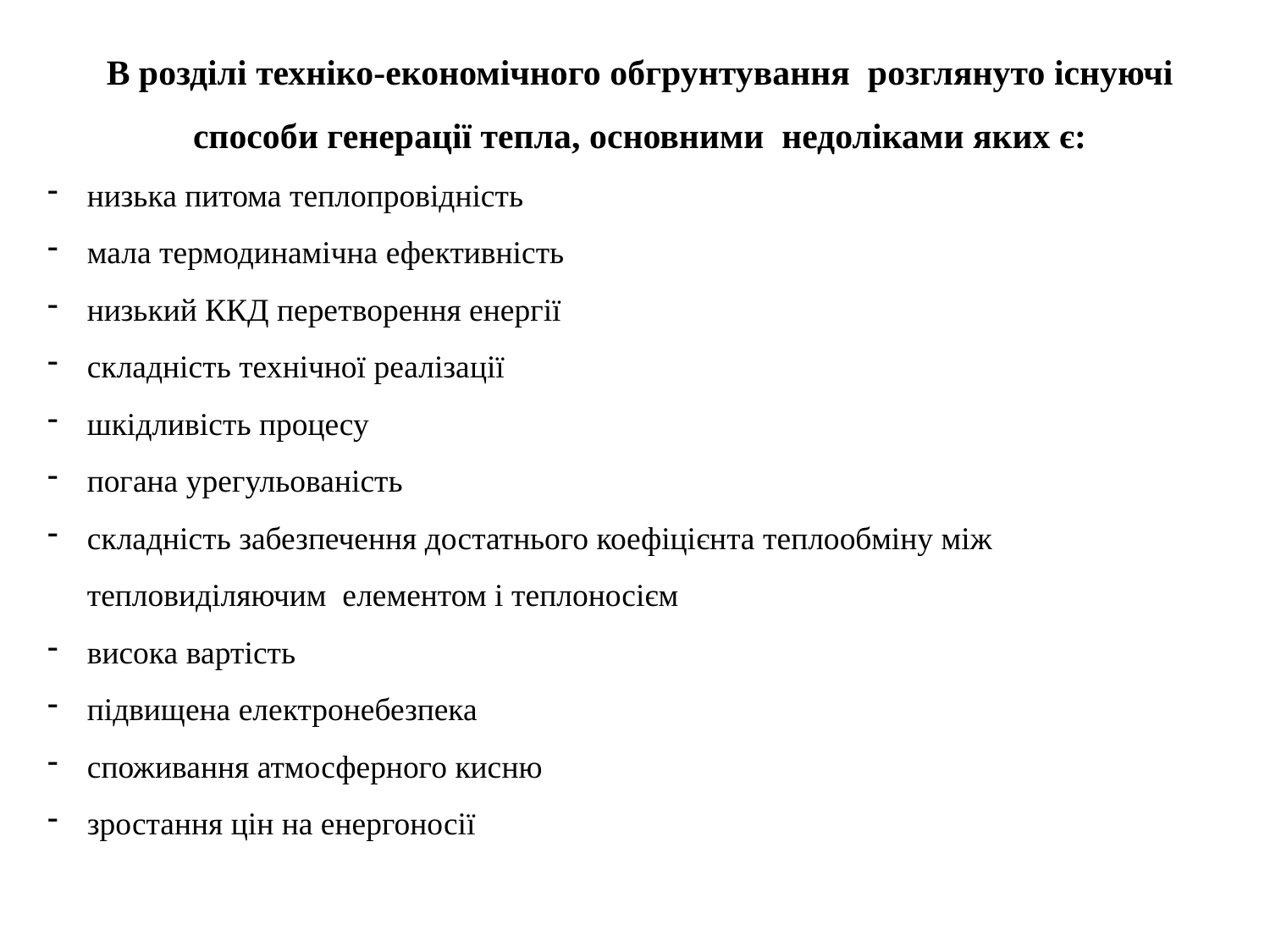

В розділі техніко-економічного обгрунтування  розглянуто існуючі способи генерації тепла, основними  недоліками яких є:
низька питома теплопровідність
мала термодинамічна ефективність
низький ККД перетворення енергії
складність технічної реалізації
шкідливість процесу
погана урегульованість
складність забезпечення достатнього коефіцієнта теплообміну між тепловиділяючим  елементом і теплоносієм
висока вартість
підвищена електронебезпека
споживання атмосферного кисню
зростання цін на енергоносії